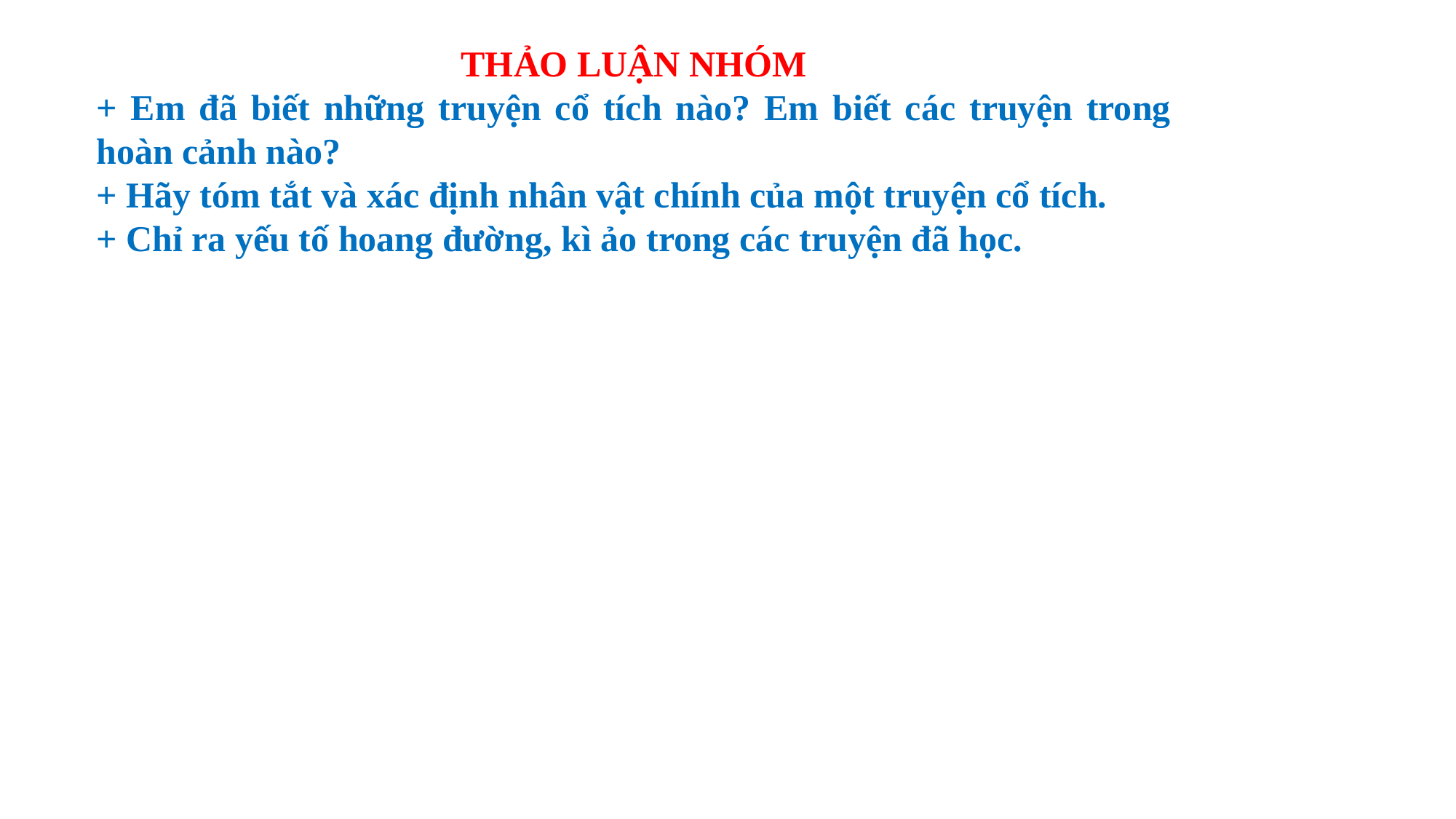

THẢO LUẬN NHÓM
+ Em đã biết những truyện cổ tích nào? Em biết các truyện trong hoàn cảnh nào?
+ Hãy tóm tắt và xác định nhân vật chính của một truyện cổ tích.
+ Chỉ ra yếu tố hoang đường, kì ảo trong các truyện đã học.